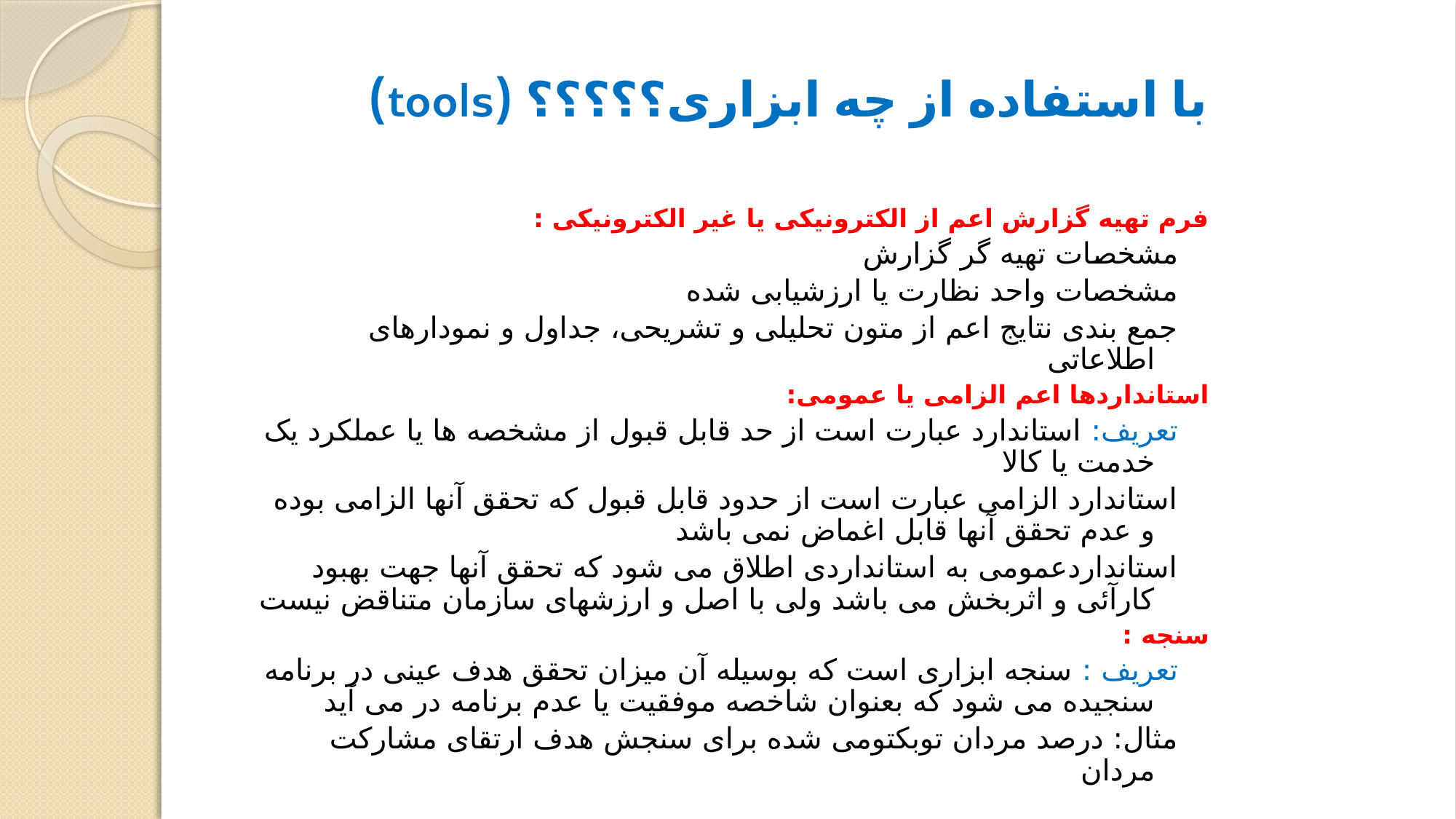

# با استفاده از چه ابزاری؟؟؟؟؟ (tools)
فرم تهیه گزارش اعم از الکترونیکی یا غیر الکترونیکی :
مشخصات تهیه گر گزارش
مشخصات واحد نظارت یا ارزشیابی شده
جمع بندی نتایج اعم از متون تحلیلی و تشریحی، جداول و نمودارهای اطلاعاتی
استانداردها اعم الزامی یا عمومی:
تعریف: استاندارد عبارت است از حد قابل قبول از مشخصه ها یا عملکرد یک خدمت یا کالا
استاندارد الزامی عبارت است از حدود قابل قبول که تحقق آنها الزامی بوده و عدم تحقق آنها قابل اغماض نمی باشد
استانداردعمومی به استانداردی اطلاق می شود که تحقق آنها جهت بهبود کارآئی و اثربخش می باشد ولی با اصل و ارزشهای سازمان متناقض نیست
سنجه :
تعریف : سنجه ابزاری است که بوسیله آن میزان تحقق هدف عینی در برنامه سنجیده می شود که بعنوان شاخصه موفقیت یا عدم برنامه در می آید
مثال: درصد مردان توبکتومی شده برای سنجش هدف ارتقای مشارکت مردان